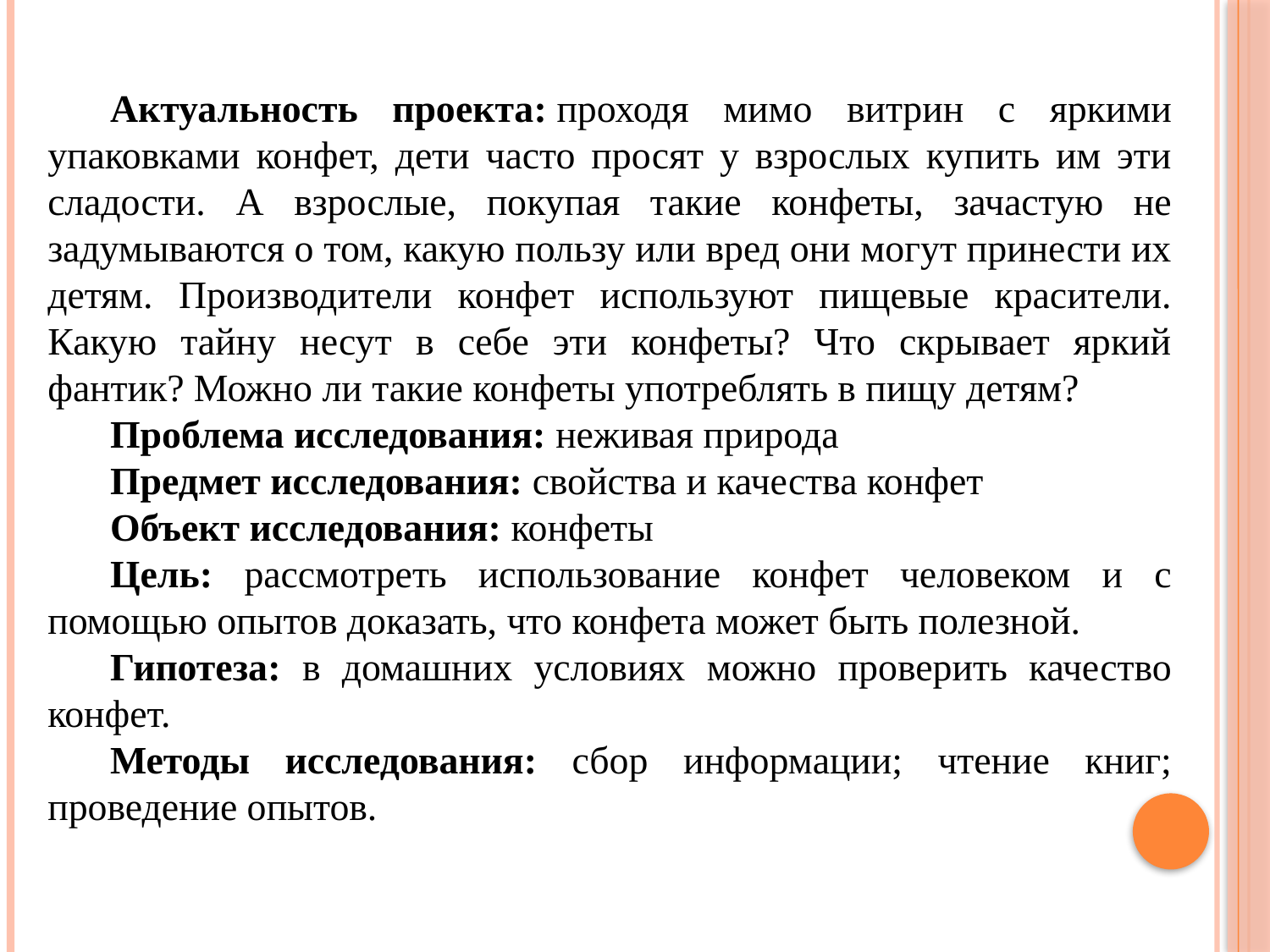

Актуальность проекта: проходя мимо витрин с яркими упаковками конфет, дети часто просят у взрослых купить им эти сладости. А взрослые, покупая такие конфеты, зачастую не задумываются о том, какую пользу или вред они могут принести их детям. Производители конфет используют пищевые красители. Какую тайну несут в себе эти конфеты? Что скрывает яркий фантик? Можно ли такие конфеты употреблять в пищу детям?
Проблема исследования: неживая природа
Предмет исследования: свойства и качества конфет
Объект исследования: конфеты
Цель: рассмотреть использование конфет человеком и с помощью опытов доказать, что конфета может быть полезной.
Гипотеза: в домашних условиях можно проверить качество конфет.
Методы исследования: сбор информации; чтение книг; проведение опытов.